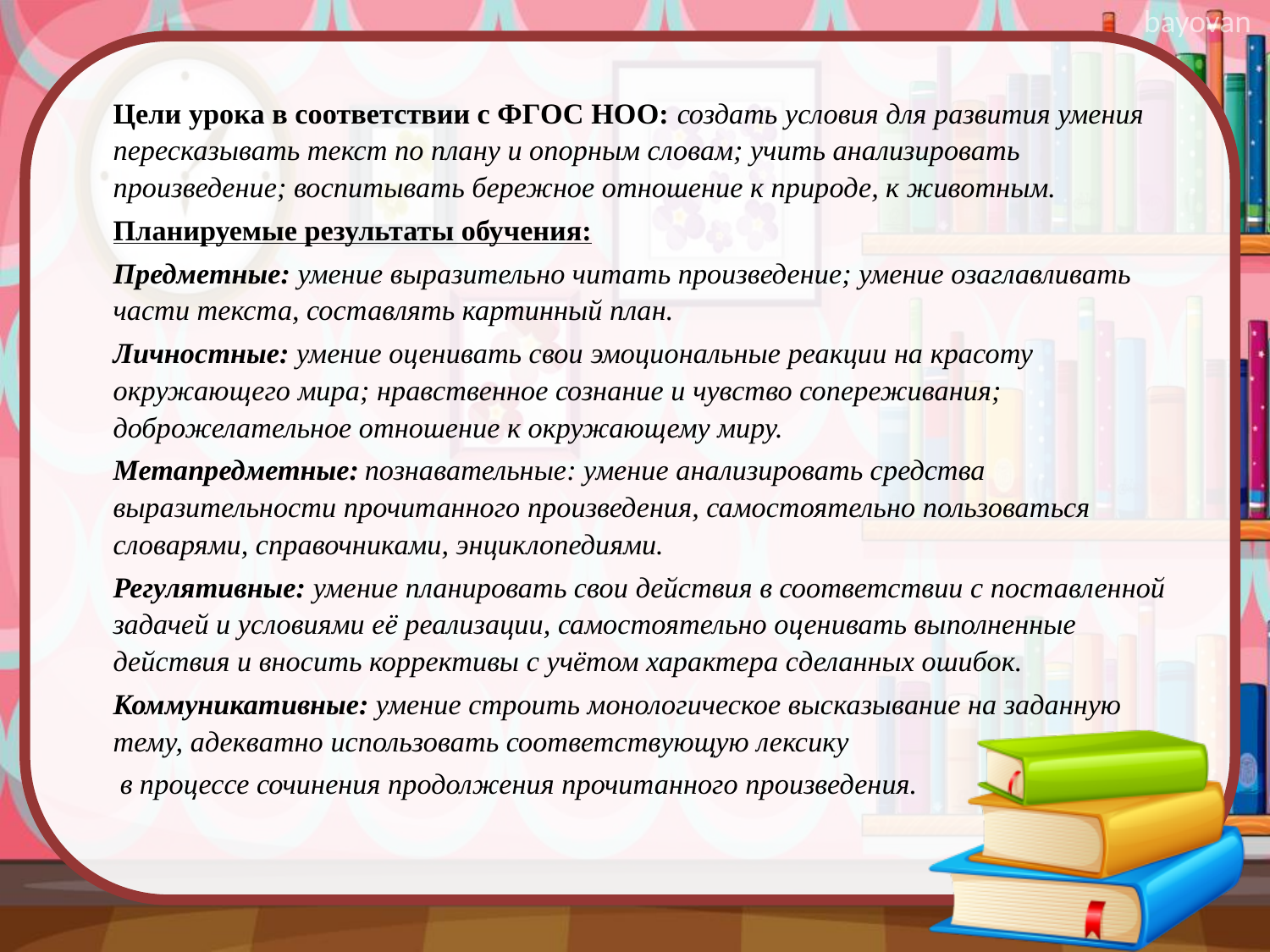

Цели урока в соответствии с ФГОС НОО: создать условия для развития умения пересказывать текст по плану и опорным словам; учить анализировать произведение; воспитывать бережное отношение к природе, к животным.
Планируемые результаты обучения:
Предметные: умение выразительно читать произведение; умение озаглавливать части текста, составлять картинный план.
Личностные: умение оценивать свои эмоциональные реакции на красоту окружающего мира; нравственное сознание и чувство сопереживания; доброжелательное отношение к окружающему миру.
Метапредметные: познавательные: умение анализировать средства выразительности прочитанного произведения, самостоятельно пользоваться словарями, справочниками, энциклопедиями.
Регулятивные: умение планировать свои действия в соответствии с поставленной задачей и условиями её реализации, самостоятельно оценивать выполненные действия и вносить коррективы с учётом характера сделанных ошибок.
Коммуникативные: умение строить монологическое высказывание на заданную тему, адекватно использовать соответствующую лексику
 в процессе сочинения продолжения прочитанного произведения.